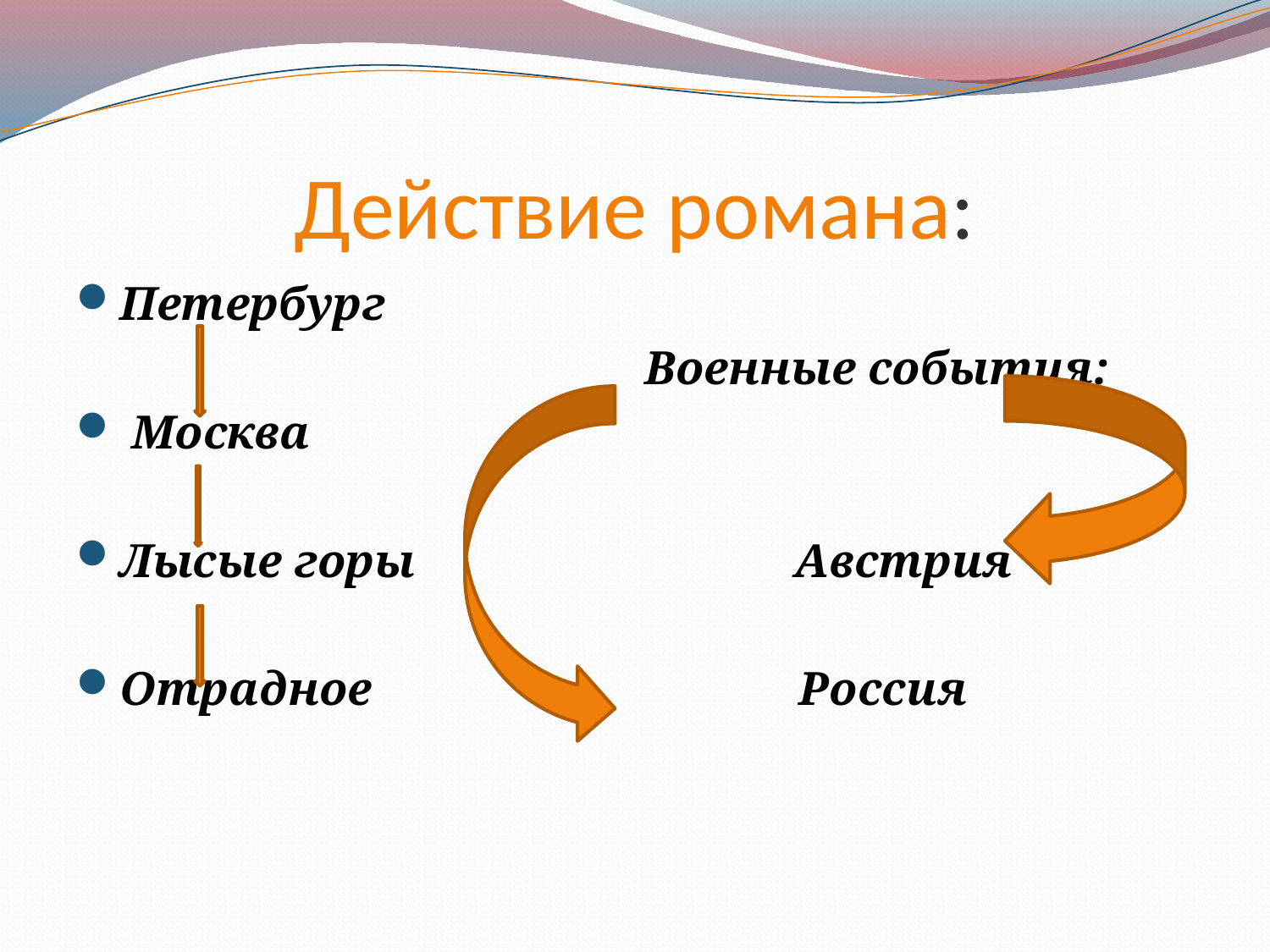

# Действие романа:
Петербург
                                                Военные события:
 Москва

Лысые горы                                Австрия

Отрадное                                    Россия